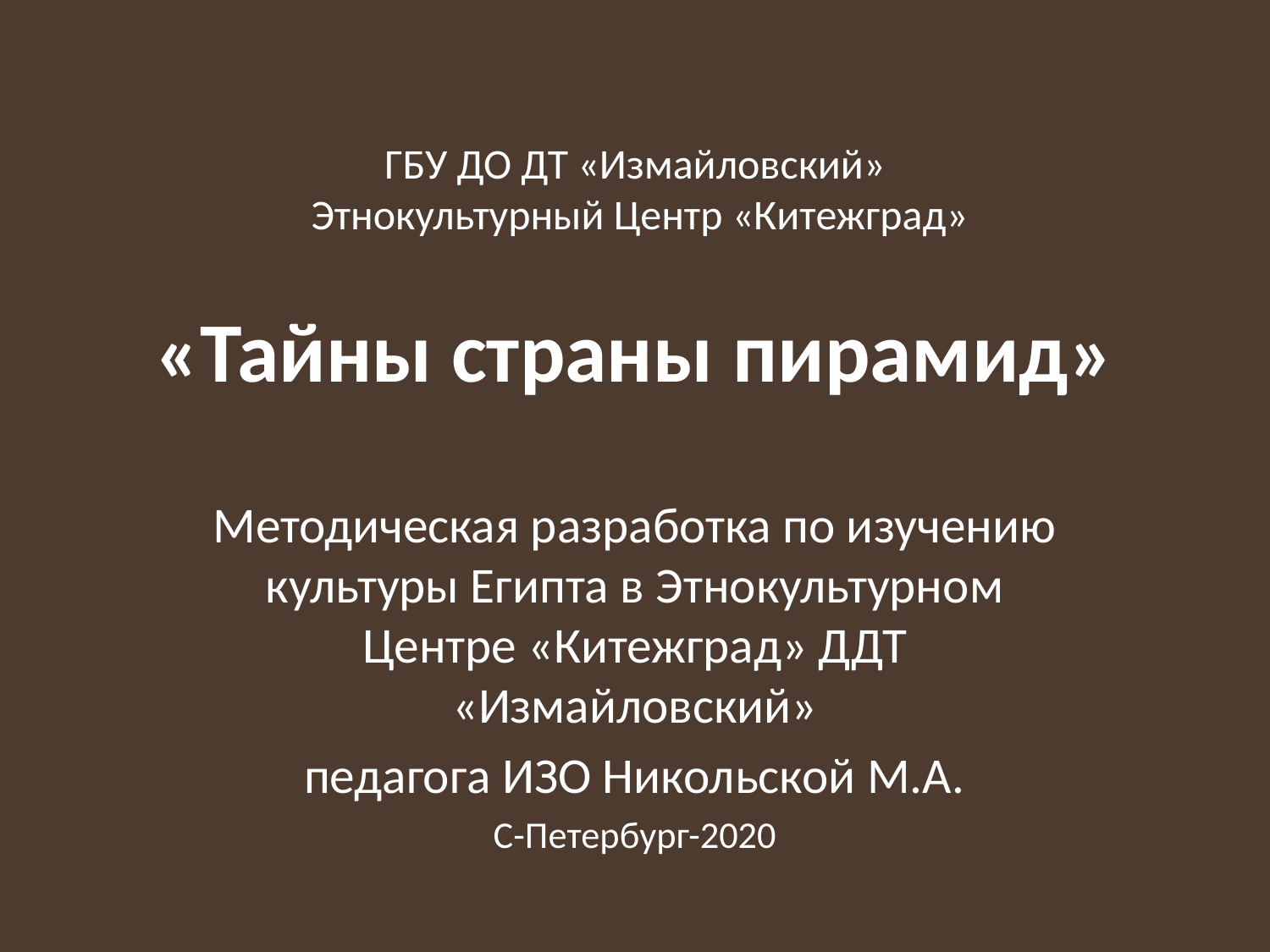

# ГБУ ДО ДТ «Измайловский» Этнокультурный Центр «Китежград» «Тайны страны пирамид»
Методическая разработка по изучению культуры Египта в Этнокультурном Центре «Китежград» ДДТ «Измайловский»
педагога ИЗО Никольской М.А.
С-Петербург-2020